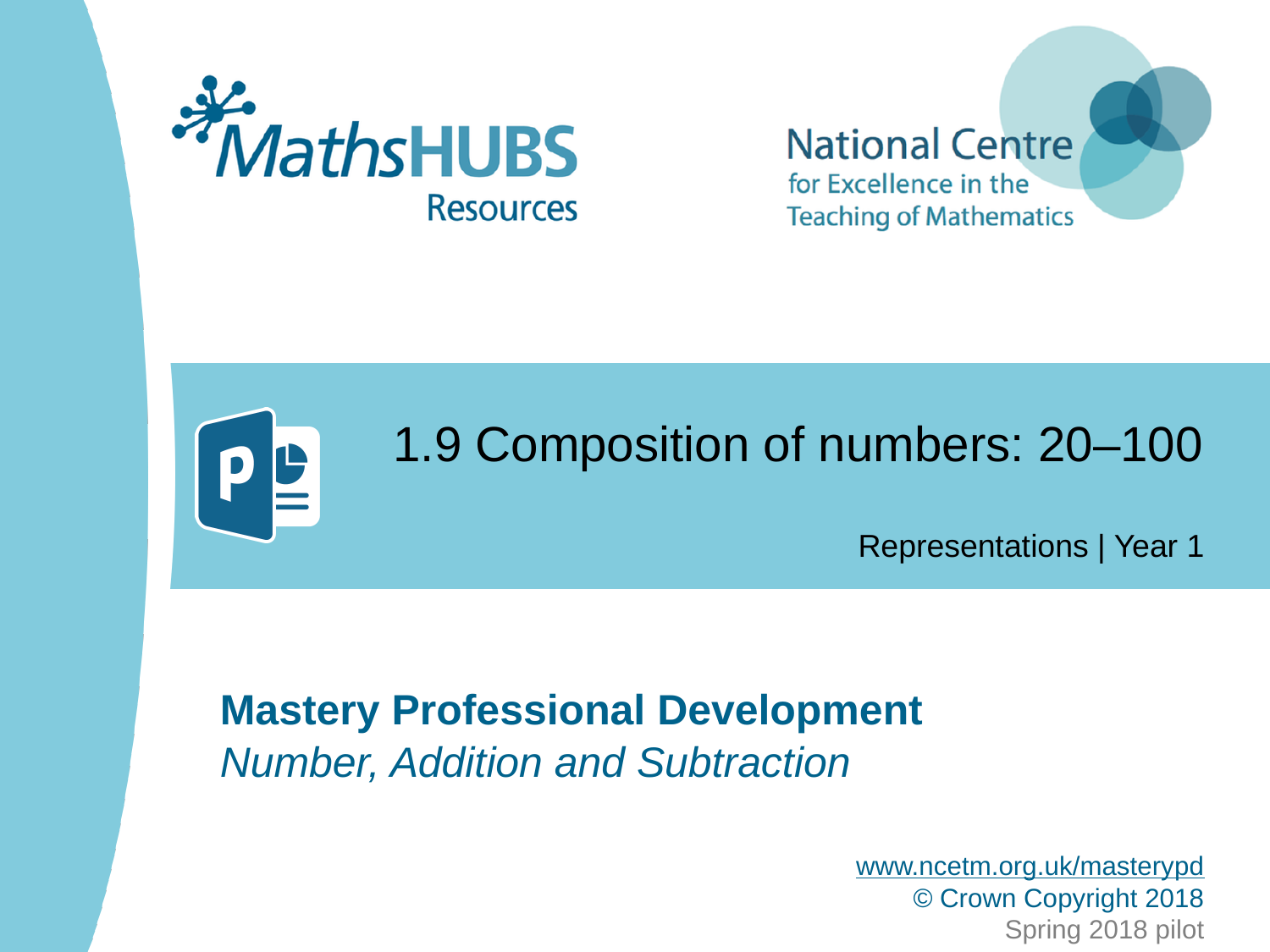

# 1.9 Composition of numbers: 20–100
Representations | Year 1
Number, Addition and Subtraction